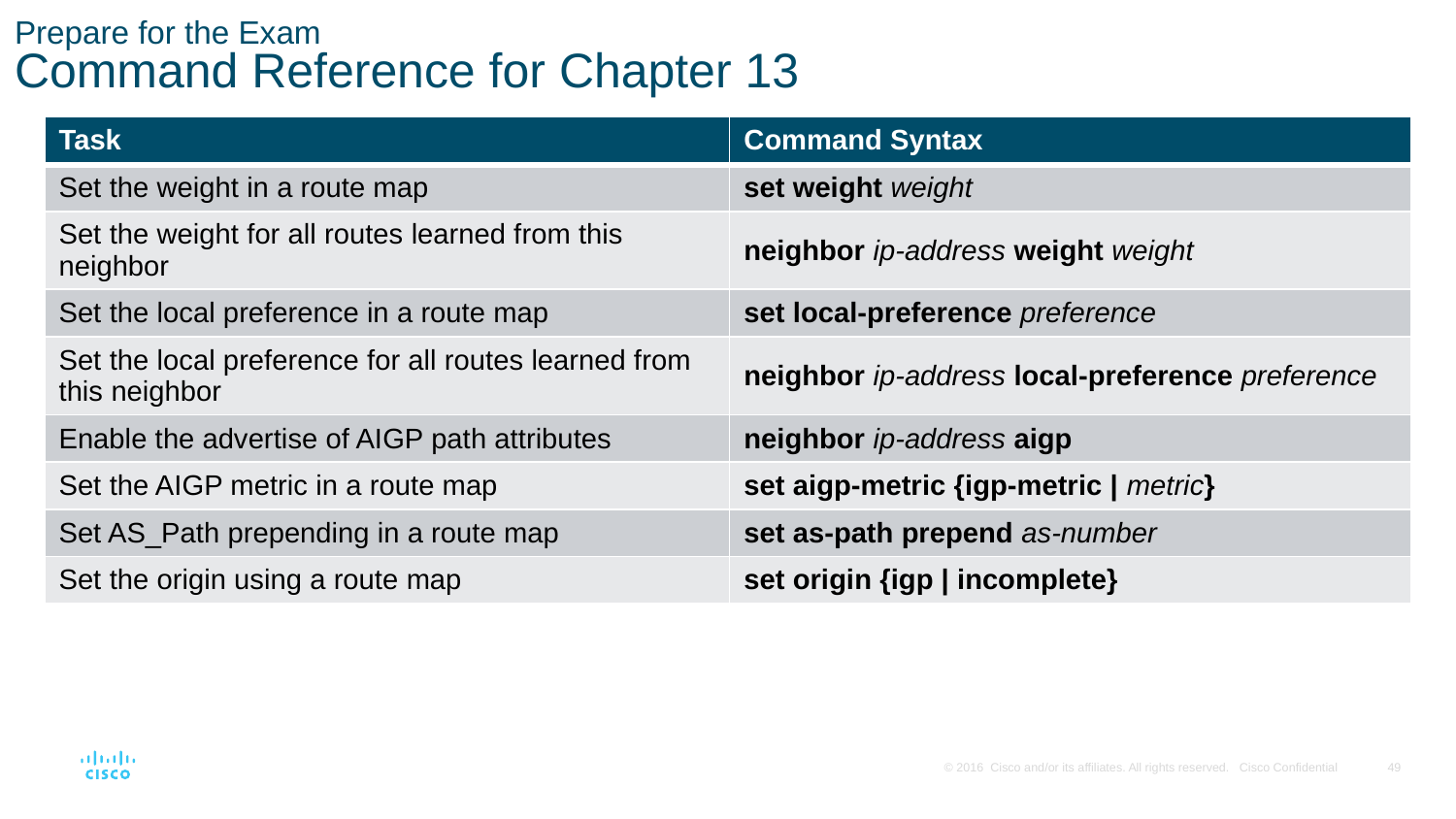

# Prepare for the Exam Command Reference for Chapter 13
| Task | Command Syntax |
| --- | --- |
| Set the weight in a route map | set weight weight |
| Set the weight for all routes learned from this neighbor | neighbor ip-address weight weight |
| Set the local preference in a route map | set local-preference preference |
| Set the local preference for all routes learned from this neighbor | neighbor ip-address local-preference preference |
| Enable the advertise of AIGP path attributes | neighbor ip-address aigp |
| Set the AIGP metric in a route map | set aigp-metric {igp-metric | metric} |
| Set AS\_Path prepending in a route map | set as-path prepend as-number |
| Set the origin using a route map | set origin {igp | incomplete} |